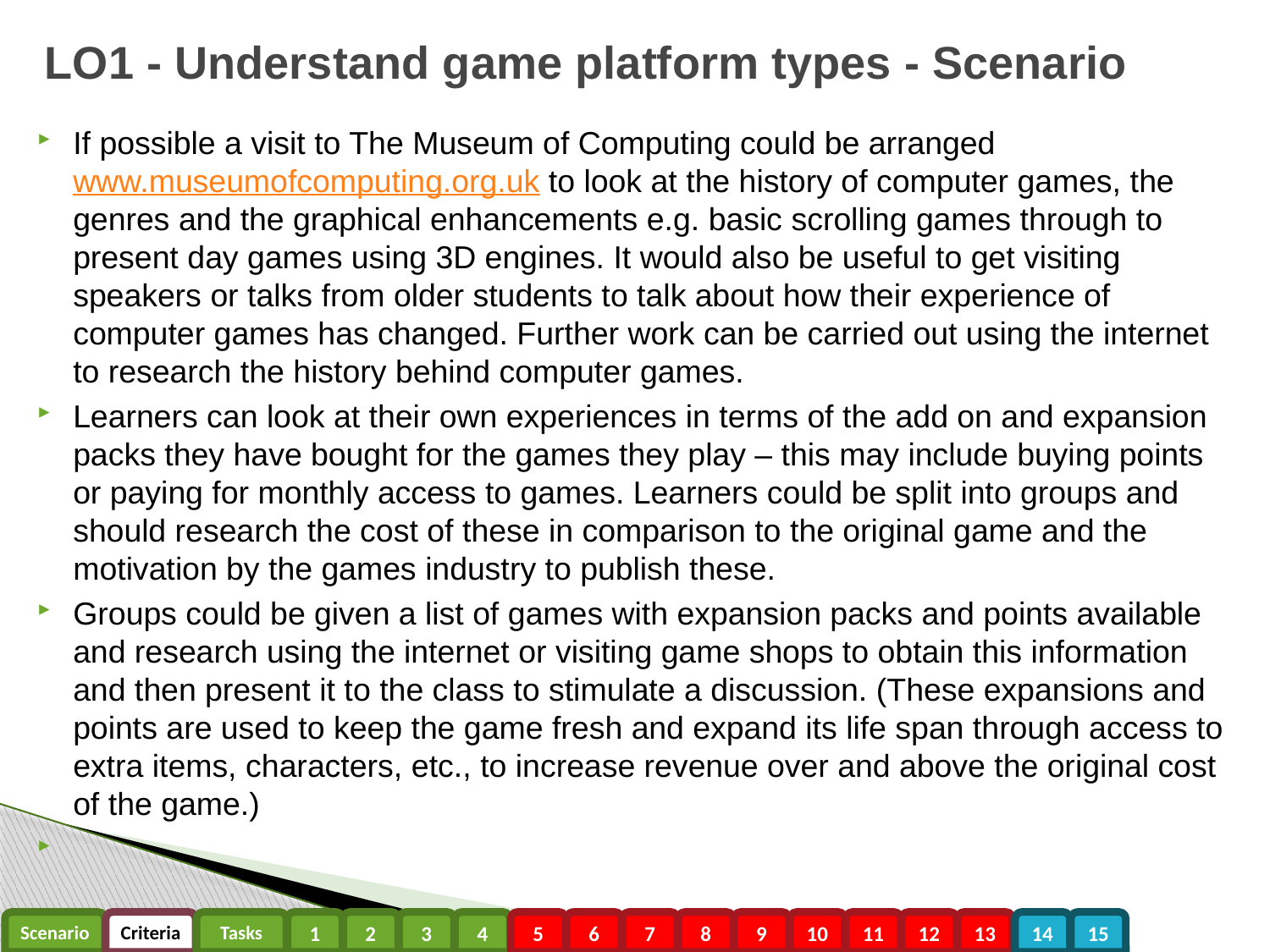

# LO1 - Understand game platform types - Scenario
If possible a visit to The Museum of Computing could be arranged www.museumofcomputing.org.uk to look at the history of computer games, the genres and the graphical enhancements e.g. basic scrolling games through to present day games using 3D engines. It would also be useful to get visiting speakers or talks from older students to talk about how their experience of computer games has changed. Further work can be carried out using the internet to research the history behind computer games.
Learners can look at their own experiences in terms of the add on and expansion packs they have bought for the games they play – this may include buying points or paying for monthly access to games. Learners could be split into groups and should research the cost of these in comparison to the original game and the motivation by the games industry to publish these.
Groups could be given a list of games with expansion packs and points available and research using the internet or visiting game shops to obtain this information and then present it to the class to stimulate a discussion. (These expansions and points are used to keep the game fresh and expand its life span through access to extra items, characters, etc., to increase revenue over and above the original cost of the game.)